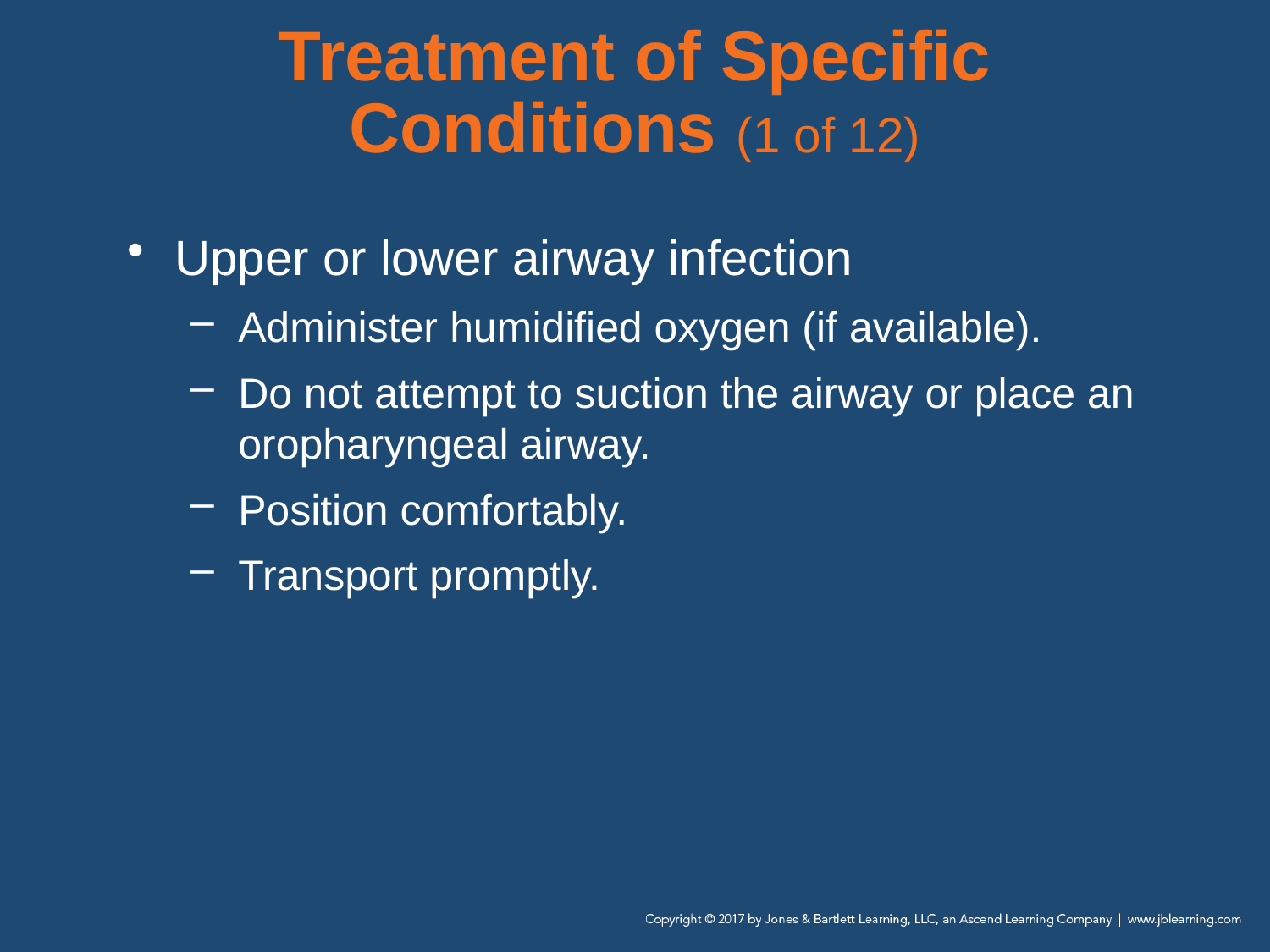

# Treatment of Specific Conditions (1 of 12)
Upper or lower airway infection
Administer humidified oxygen (if available).
Do not attempt to suction the airway or place an oropharyngeal airway.
Position comfortably.
Transport promptly.